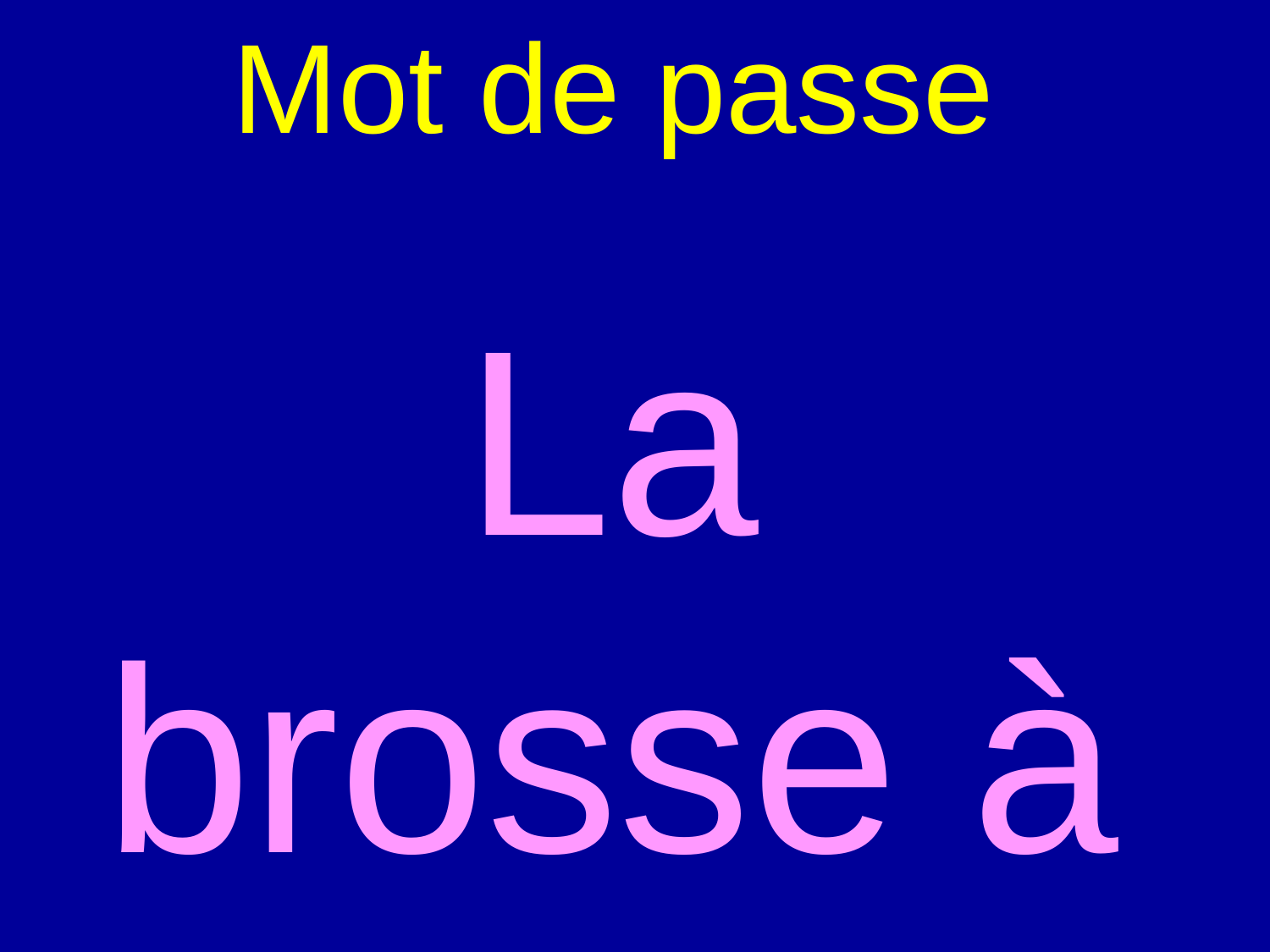

Mot de passe
La brosse à dents